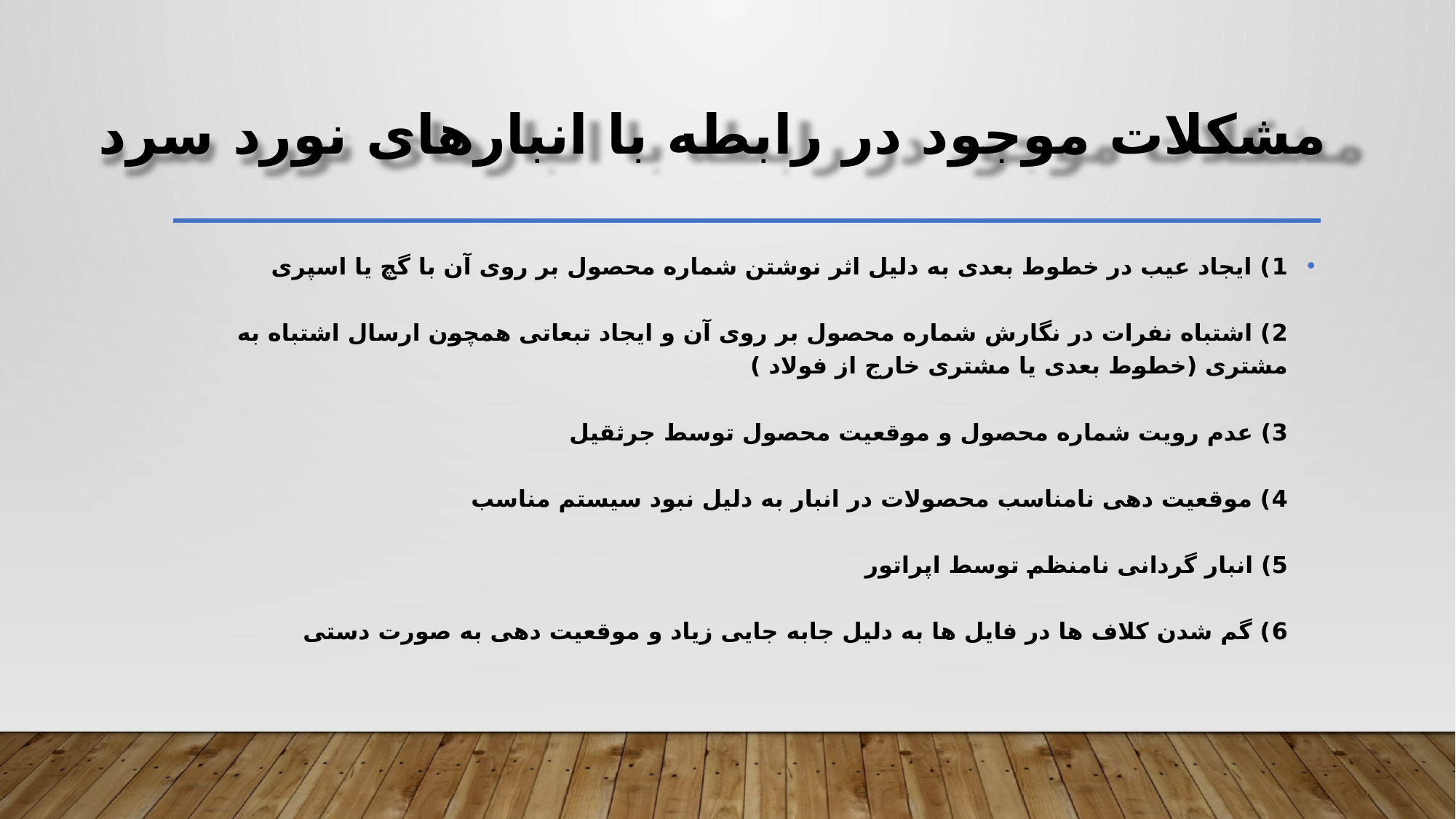

# مشکلات موجود در رابطه با انبارهای نورد سرد
1) ایجاد عیب در خطوط بعدی به دلیل اثر نوشتن شماره محصول بر روی آن با گچ یا اسپری
2) اشتباه نفرات در نگارش شماره محصول بر روی آن و ایجاد تبعاتی همچون ارسال اشتباه به مشتری (خطوط بعدی یا مشتری خارج از فولاد )
3) عدم رویت شماره محصول و موقعیت محصول توسط جرثقیل
4) موقعیت دهی نامناسب محصولات در انبار به دلیل نبود سیستم مناسب
5) انبار گردانی نامنظم توسط اپراتور
6) گم شدن کلاف ها در فایل ها به دلیل جابه جایی زیاد و موقعیت دهی به صورت دستی